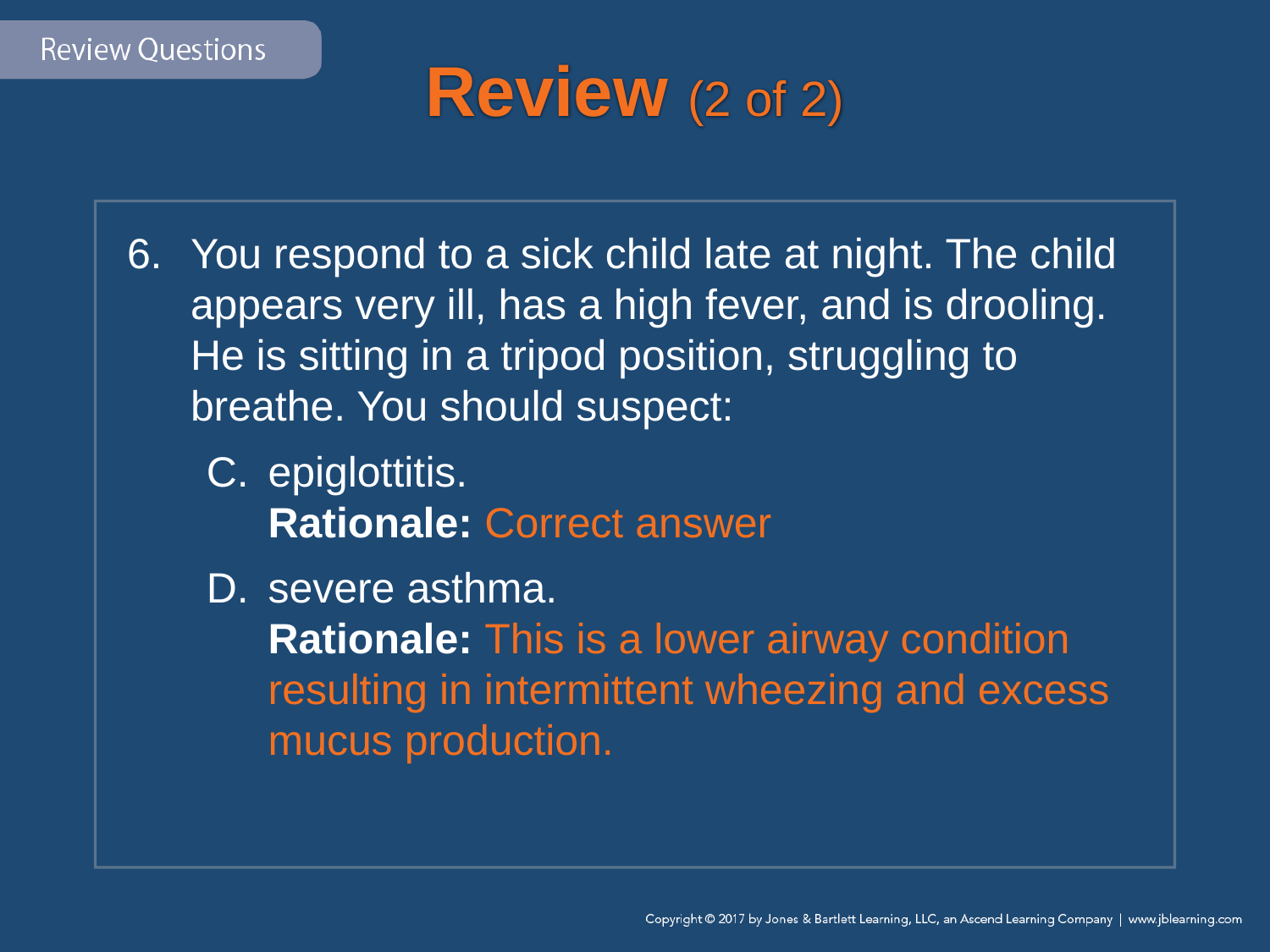

# Review (2 of 2)
You respond to a sick child late at night. The child appears very ill, has a high fever, and is drooling. He is sitting in a tripod position, struggling to breathe. You should suspect:
epiglottitis.
Rationale: Correct answer
severe asthma.
Rationale: This is a lower airway condition resulting in intermittent wheezing and excess mucus production.